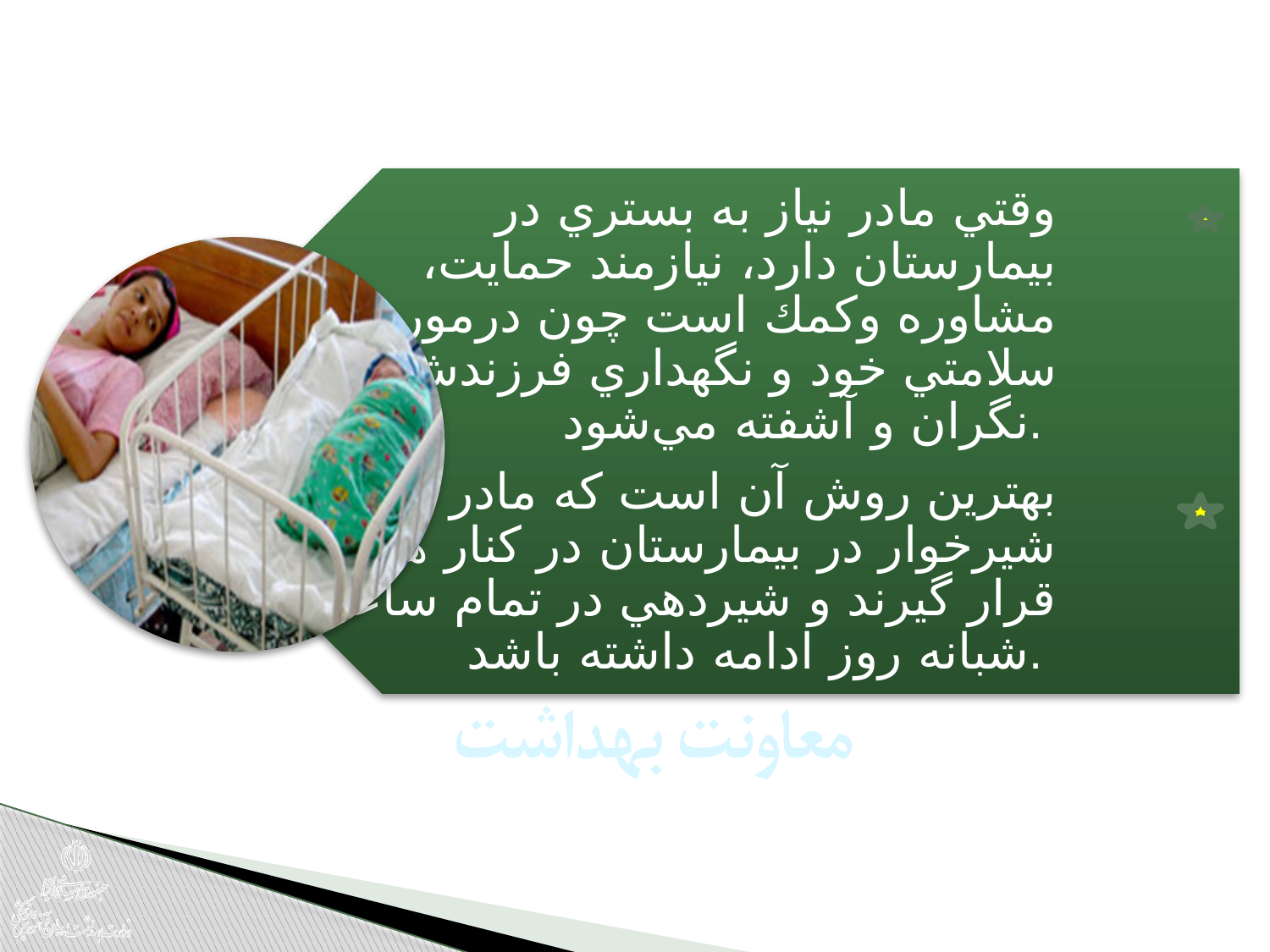

وقتي مادر نياز به بستري در بيمارستان دارد، نيازمند حمايت، مشاوره وكمك است چون درمورد سلا‌متي خود و نگهداري فرزندش نگران و آشفته مي‌شود.
   بهترين روش آن است كه مادر و شيرخوار در بيمارستان در كنار هم قرار گيرند و شيردهي در تمام ساعات شبانه روز ادامه داشته باشد.